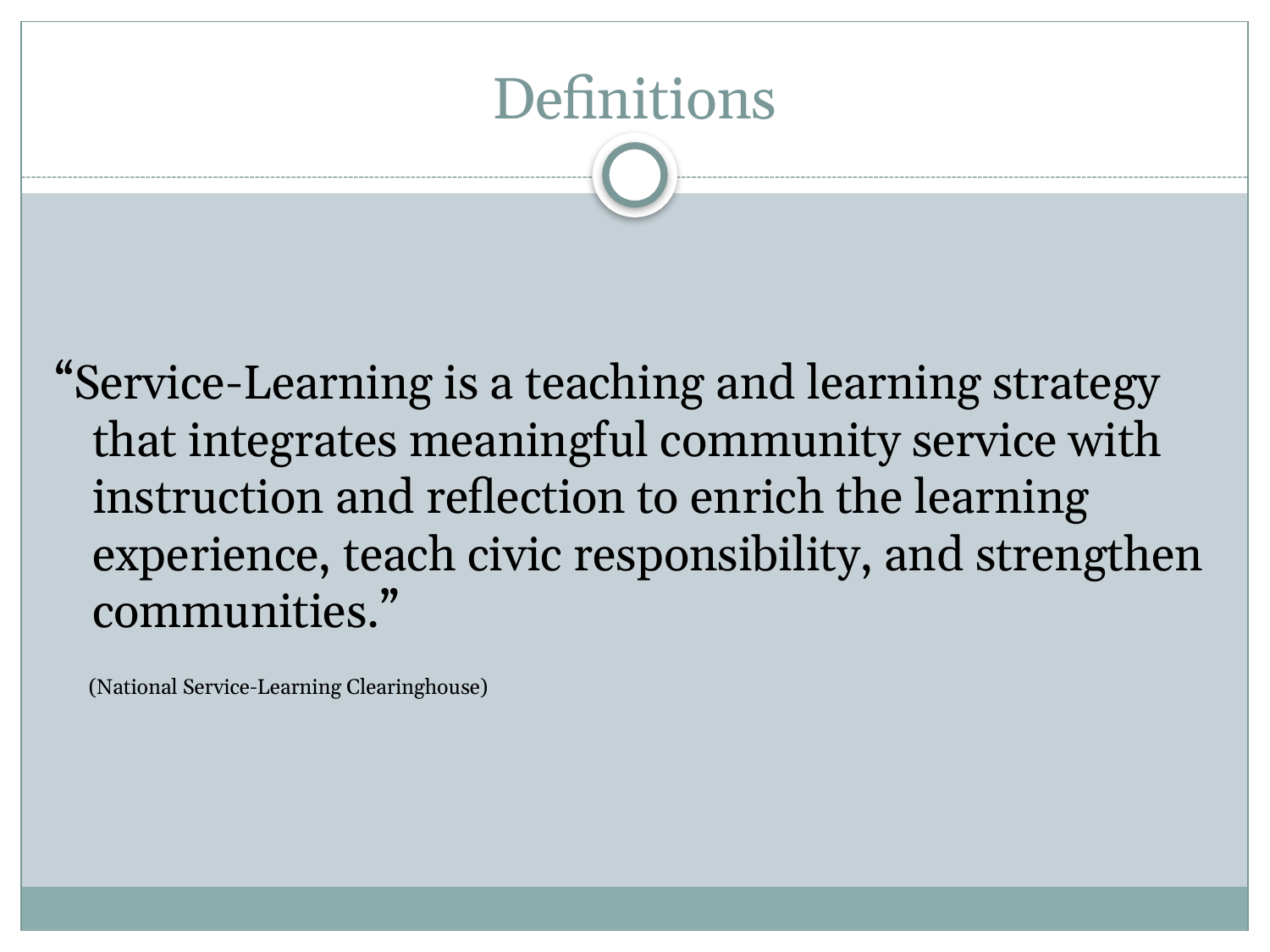

# Definitions

“Service-Learning is a teaching and learning strategy that integrates meaningful community service with instruction and reflection to enrich the learning experience, teach civic responsibility, and strengthen communities.”
   (National Service-Learning Clearinghouse)